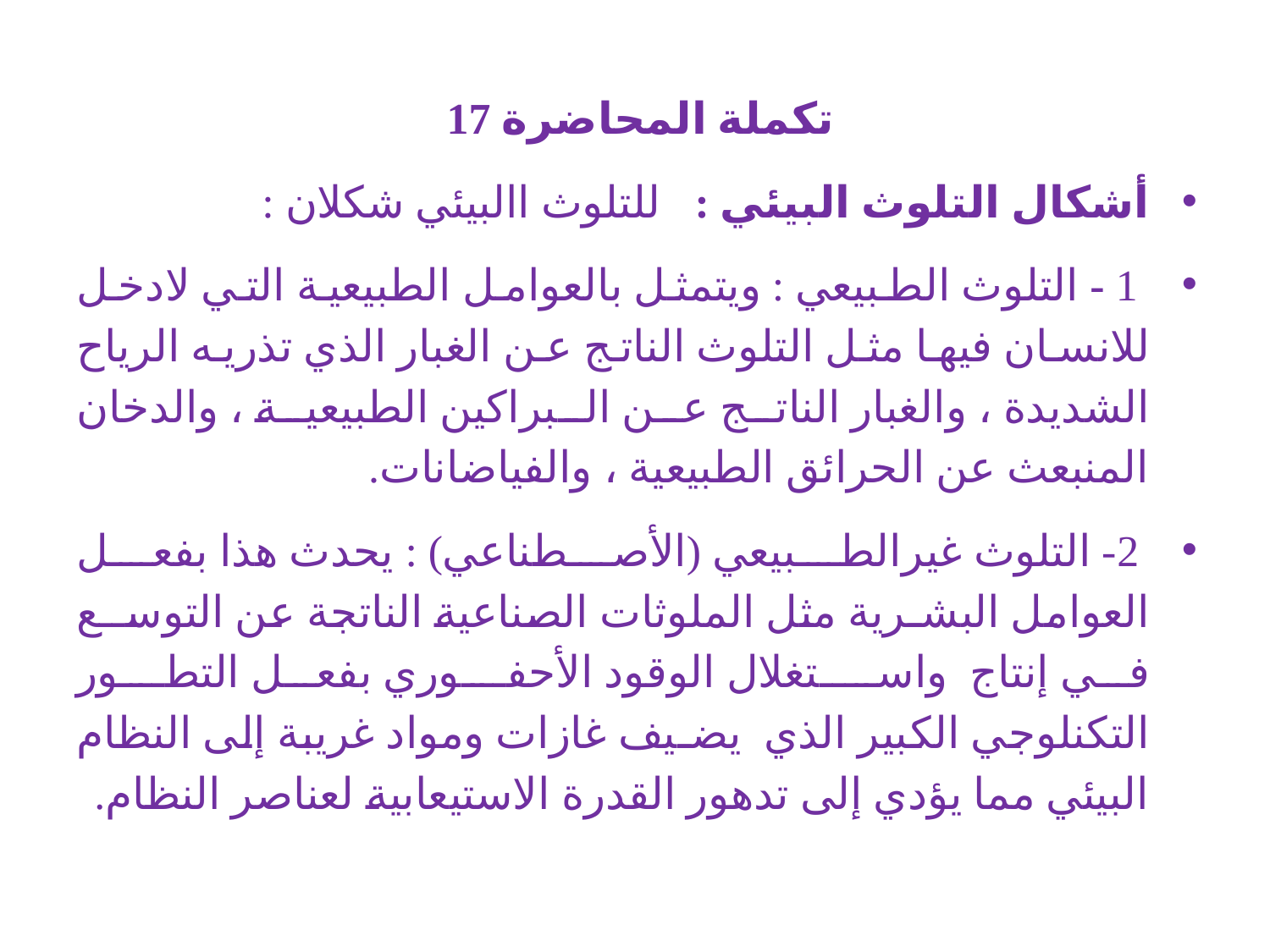

تكملة المحاضرة 17
أشكال التلوث البيئي :   للتلوث االبيئي شكلان :
 1 - التلوث الطبيعي : ويتمثل بالعوامل الطبيعية التي لادخل للانسان فيها مثل التلوث الناتج عن الغبار الذي تذريه الرياح الشديدة ، والغبار الناتج عن البراكين الطبيعية ، والدخان المنبعث عن الحرائق الطبيعية ، والفياضانات.
 2- التلوث غيرالطبيعي (الأصطناعي) : يحدث هذا بفعل العوامل البشـرية مثل الملوثات الصناعية الناتجة عن التوســع في إنتاج  واســتغلال الوقود الأحفـوري بفعل التطـور التكنلوجي الكبير الذي  يضـيف غازات ومواد غريبة إلى النظام البيئي مما يؤدي إلى تدهور القدرة الاستيعابية لعناصر النظام.